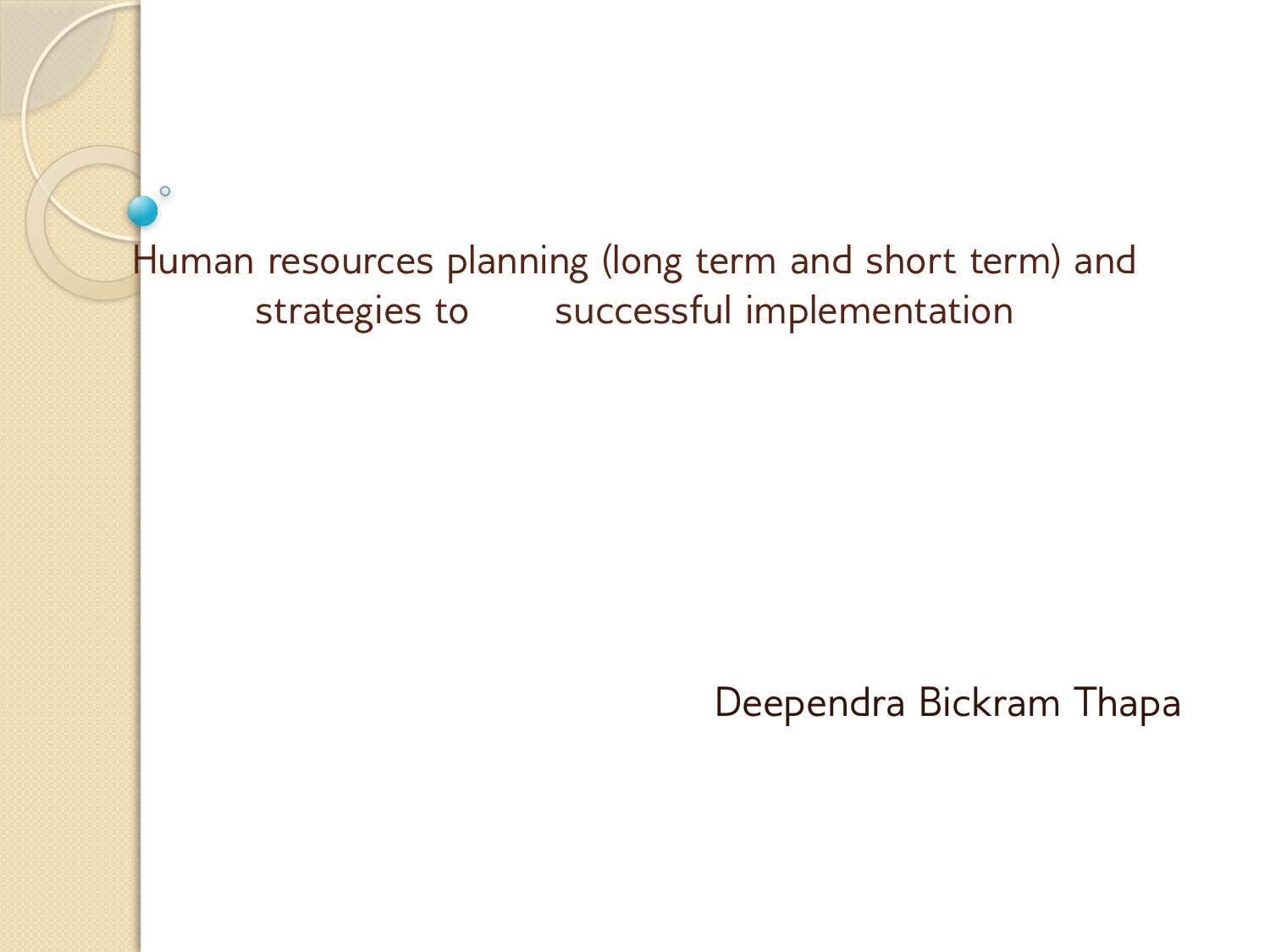

# Human resources planning (long term and short term) and strategies to 	successful implementation

				Deependra Bickram Thapa